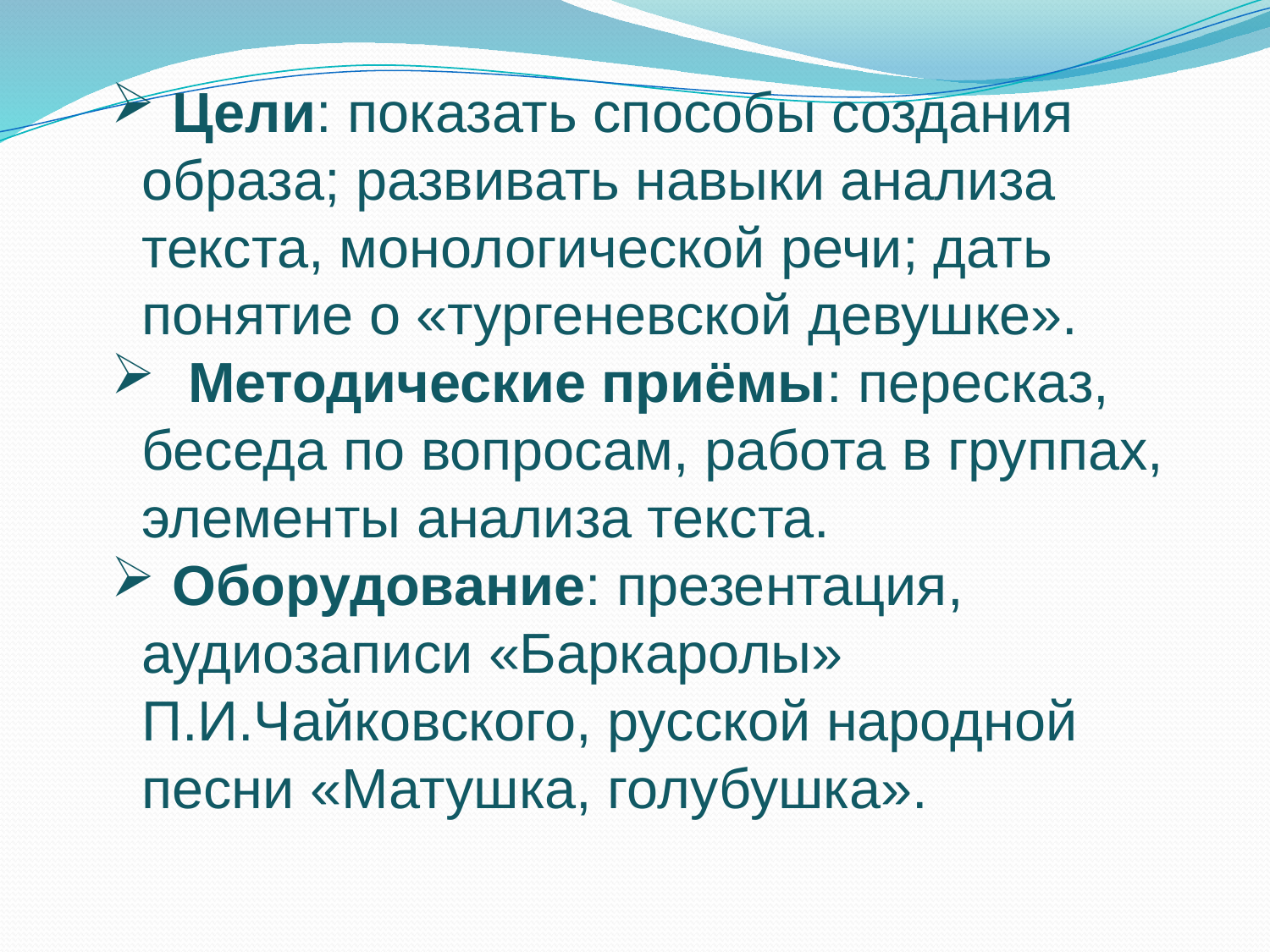

Цели: показать способы создания образа; развивать навыки анализа текста, монологической речи; дать понятие о «тургеневской девушке».
  Методические приёмы: пересказ, беседа по вопросам, работа в группах, элементы анализа текста.
 Оборудование: презентация, аудиозаписи «Баркаролы» П.И.Чайковского, русской народной песни «Матушка, голубушка».